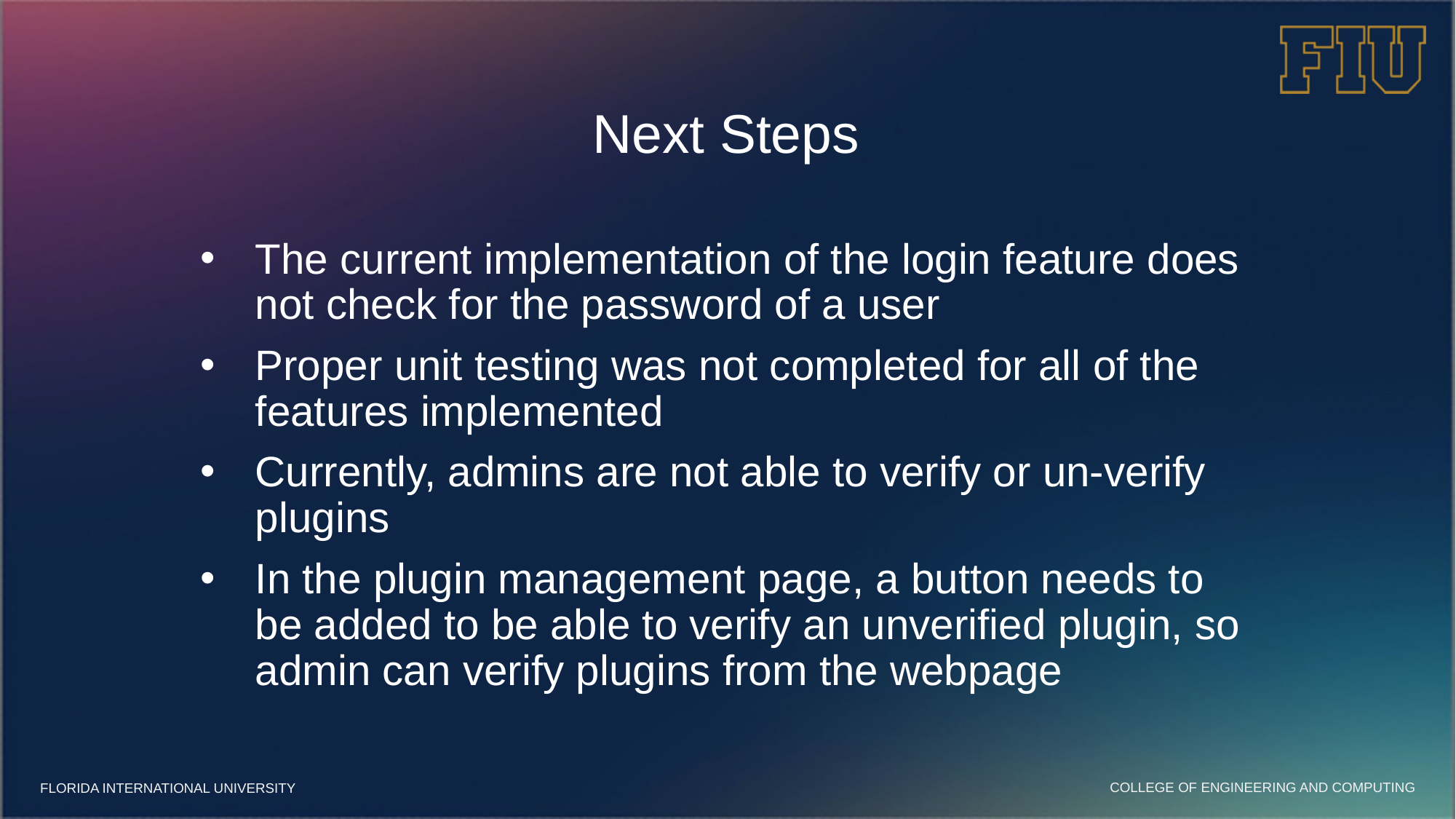

# Next Steps
The current implementation of the login feature does not check for the password of a user
Proper unit testing was not completed for all of the features implemented
Currently, admins are not able to verify or un-verify plugins
In the plugin management page, a button needs to be added to be able to verify an unverified plugin, so admin can verify plugins from the webpage